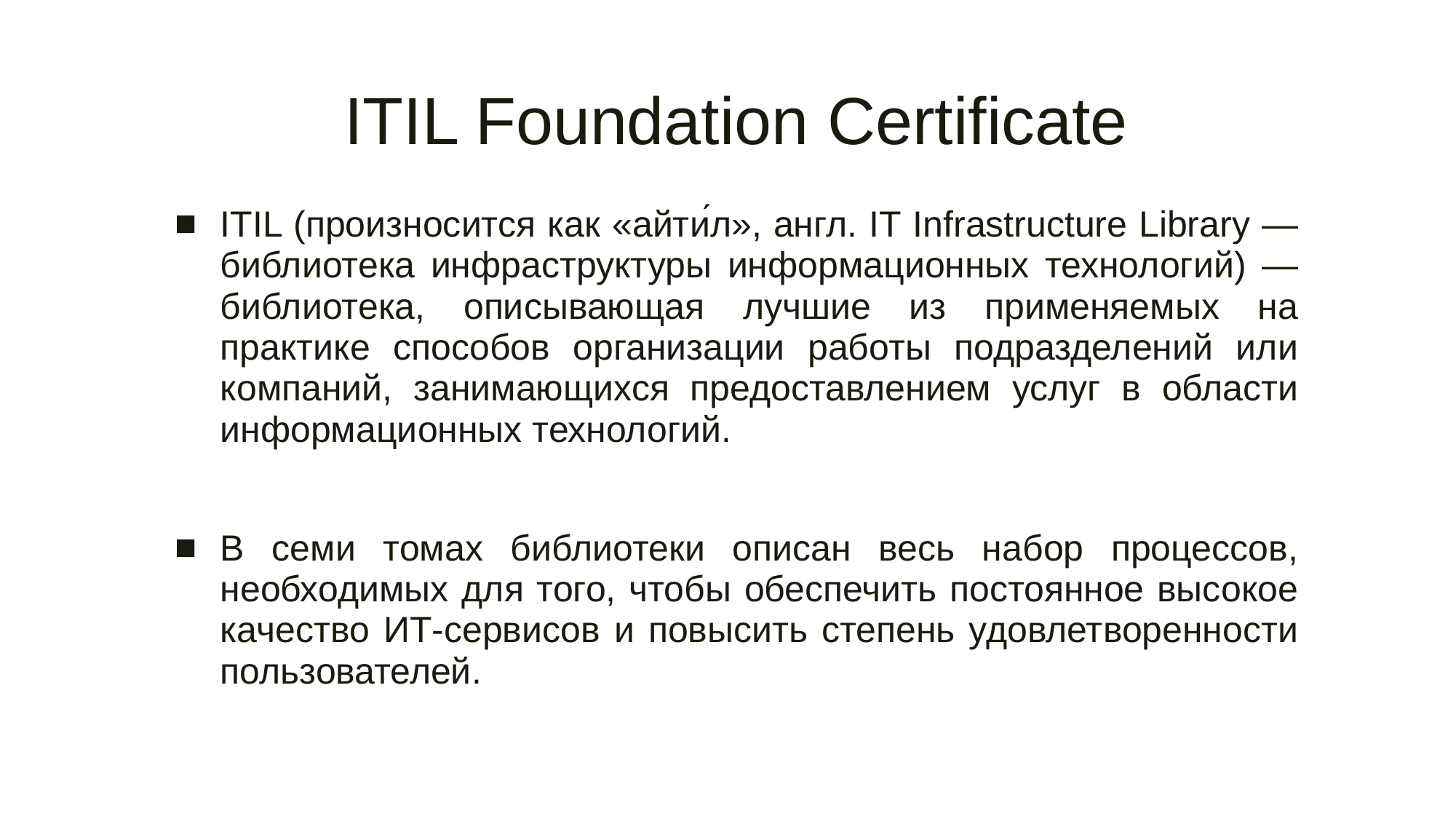

# ITIL Foundation Certificate
ITIL (произносится как «айти́л», англ. IT Infrastructure Library — библиотека инфраструктуры информационных технологий) — библиотека, описывающая лучшие из применяемых на практике способов организации работы подразделений или компаний, занимающихся предоставлением услуг в области информационных технологий.

В семи томах библиотеки описан весь набор процессов, необходимых для того, чтобы обеспечить постоянное высокое качество ИТ-сервисов и повысить степень удовлетворенности пользователей.